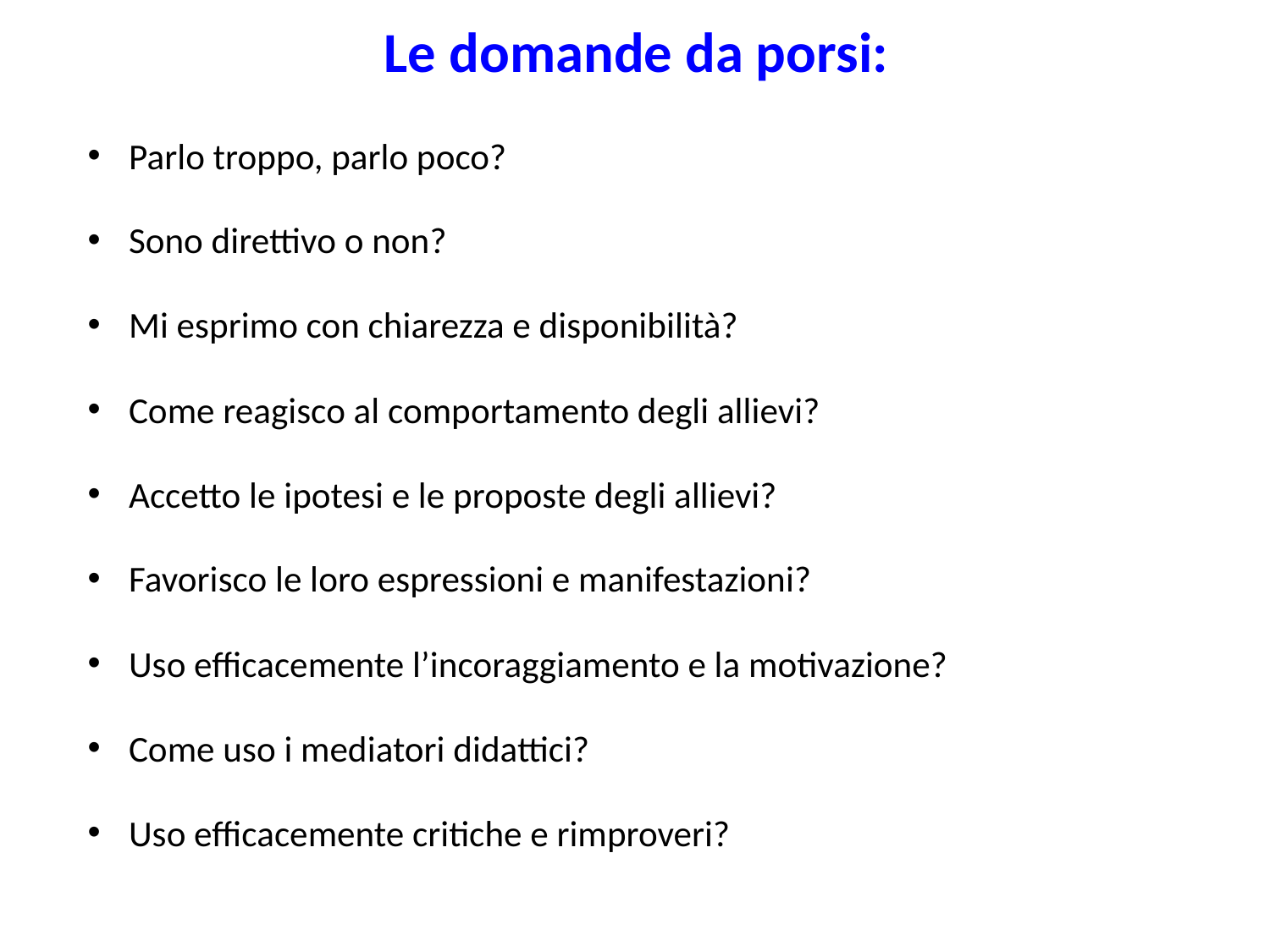

# Le domande da porsi:

Parlo troppo, parlo poco?

Sono direttivo o non?

Mi esprimo con chiarezza e disponibilità?

Come reagisco al comportamento degli allievi?

Accetto le ipotesi e le proposte degli allievi?

Favorisco le loro espressioni e manifestazioni?

Uso efficacemente l’incoraggiamento e la motivazione?

Come uso i mediatori didattici?

Uso efficacemente critiche e rimproveri?